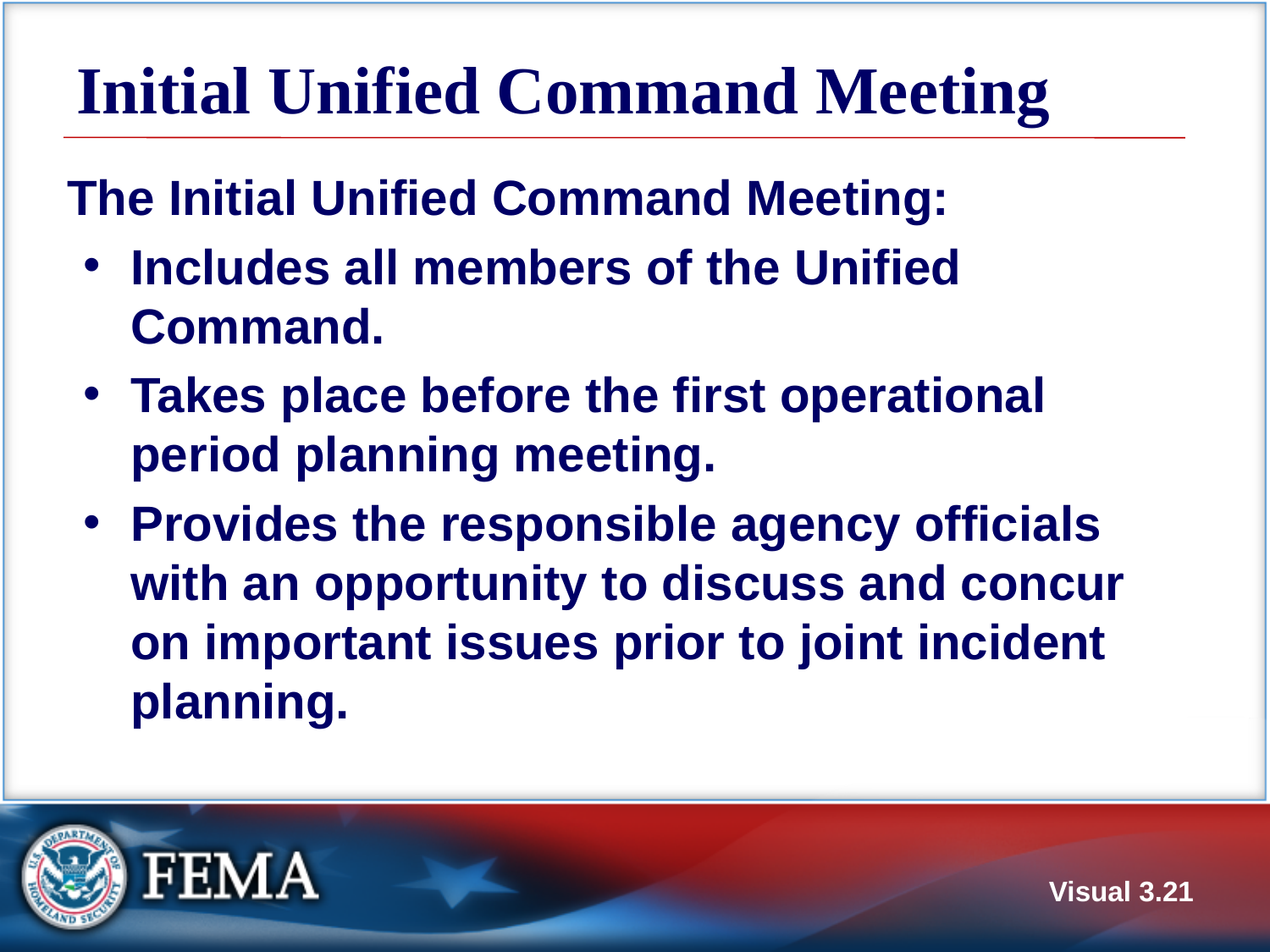

# Initial Unified Command Meeting
The Initial Unified Command Meeting:
Includes all members of the Unified Command.
Takes place before the first operational period planning meeting.
Provides the responsible agency officials with an opportunity to discuss and concur on important issues prior to joint incident planning.
Visual 3.21